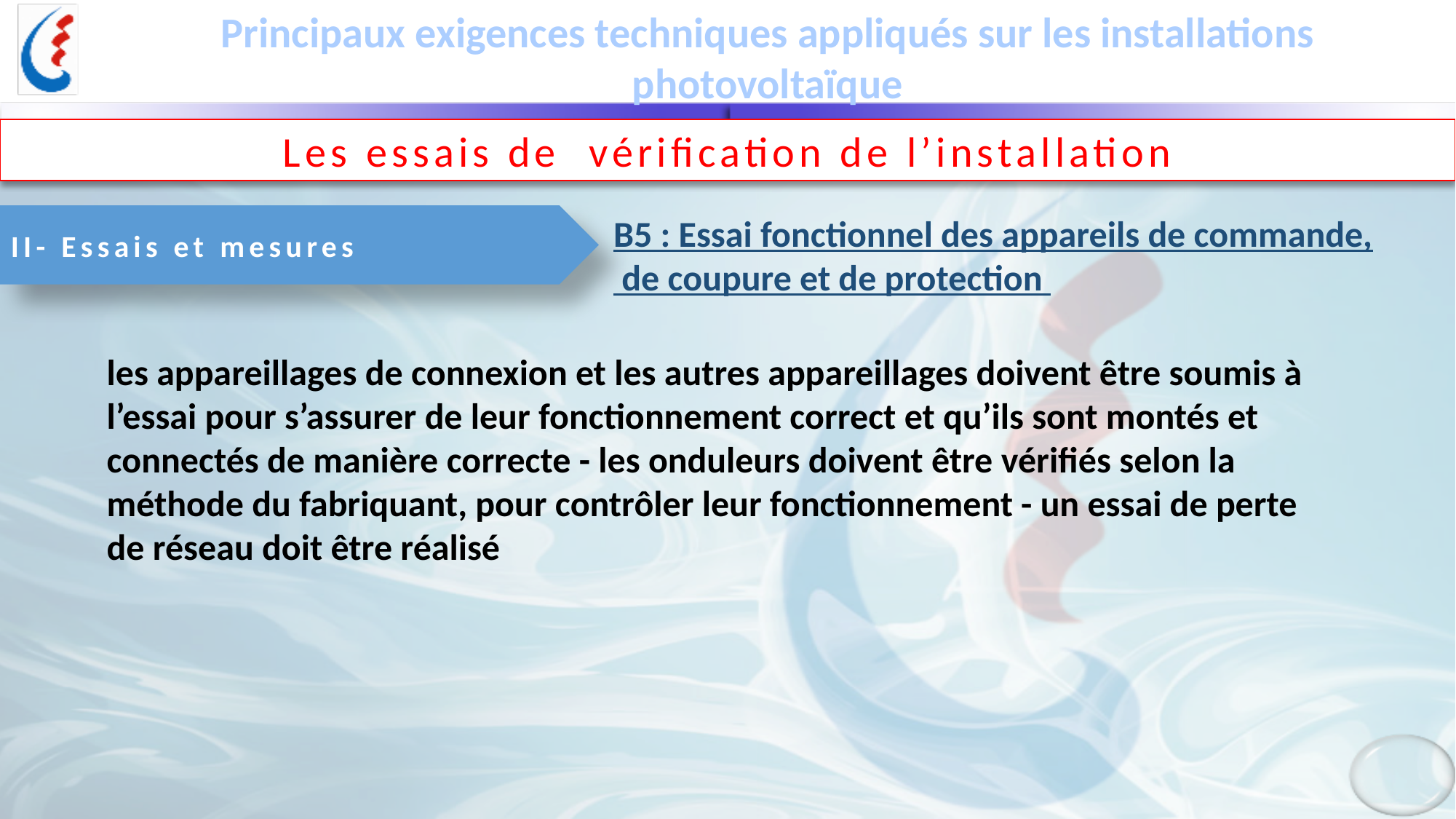

Principaux exigences techniques appliqués sur les installations photovoltaïque
Les essais de  vérification de l’installation
II- Essais et mesures
B5 : Essai fonctionnel des appareils de commande,
 de coupure et de protection
les appareillages de connexion et les autres appareillages doivent être soumis à
l’essai pour s’assurer de leur fonctionnement correct et qu’ils sont montés et
connectés de manière correcte - les onduleurs doivent être vérifiés selon la méthode du fabriquant, pour contrôler leur fonctionnement - un essai de perte de réseau doit être réalisé